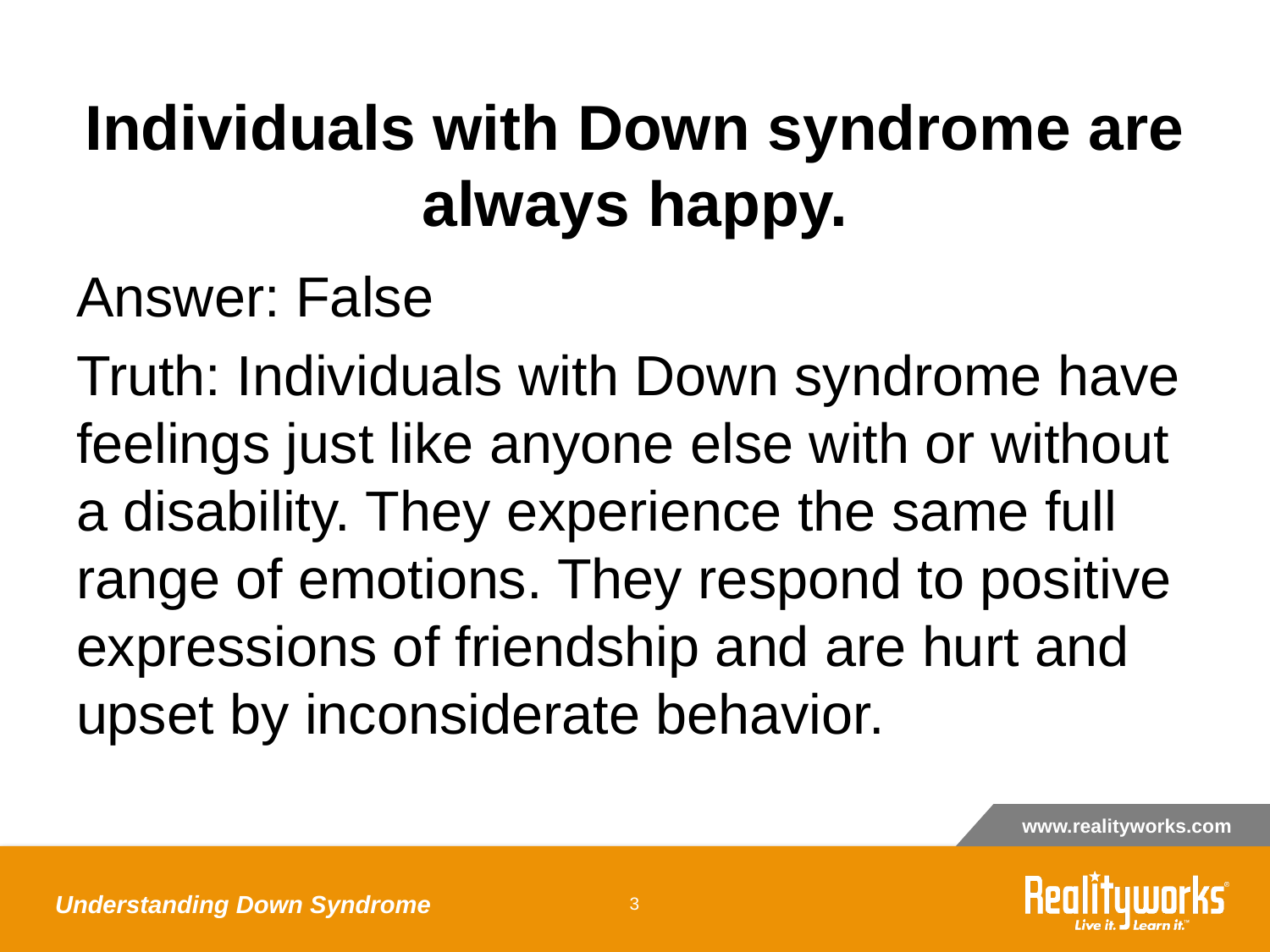

# Individuals with Down syndrome are always happy.
Answer: False
Truth: Individuals with Down syndrome have feelings just like anyone else with or without a disability. They experience the same full range of emotions. They respond to positive expressions of friendship and are hurt and upset by inconsiderate behavior.
Understanding Down Syndrome
3